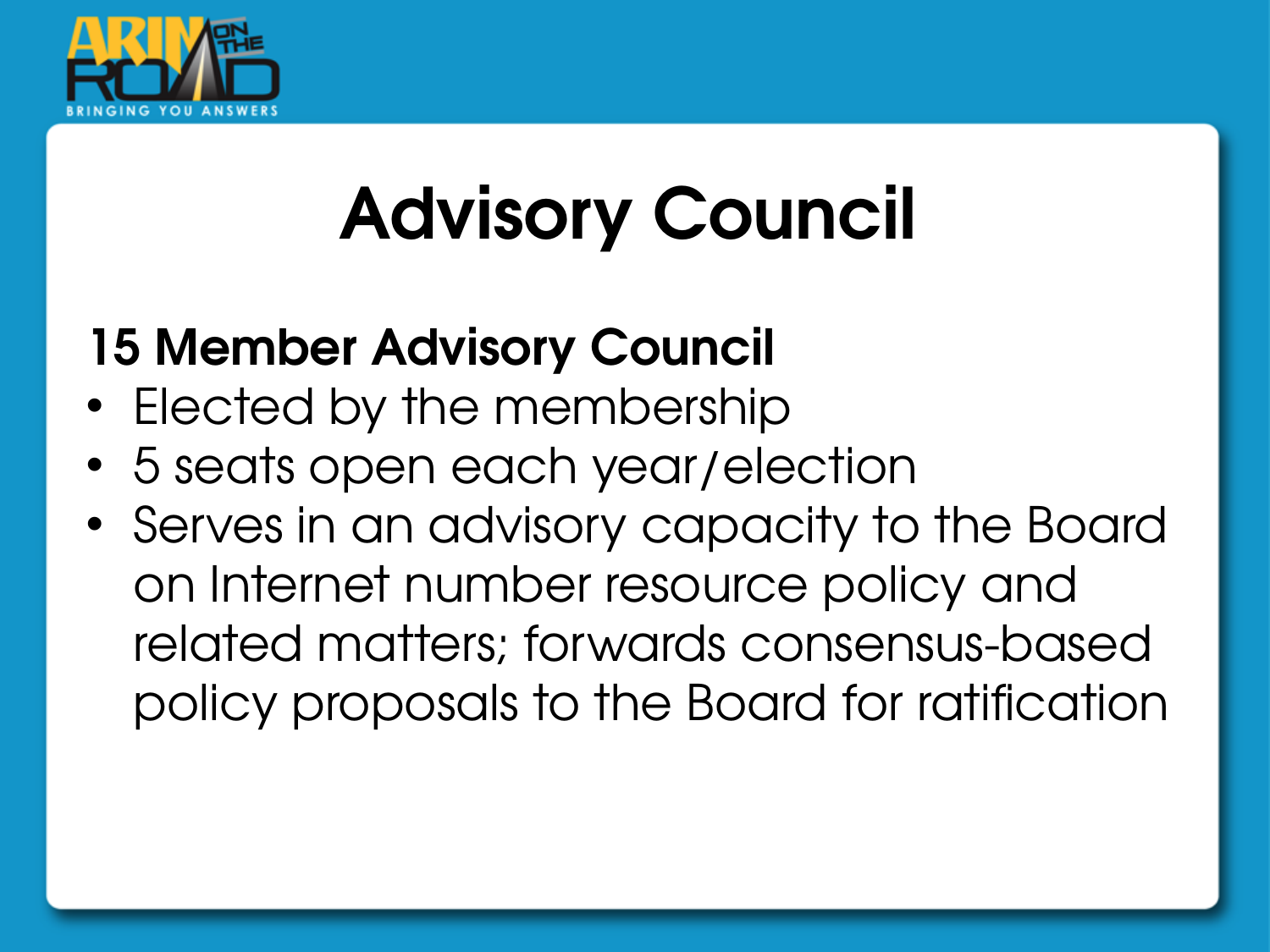

# Advisory Council
15 Member Advisory Council
Elected by the membership
5 seats open each year/election
Serves in an advisory capacity to the Board on Internet number resource policy and related matters; forwards consensus-based policy proposals to the Board for ratification